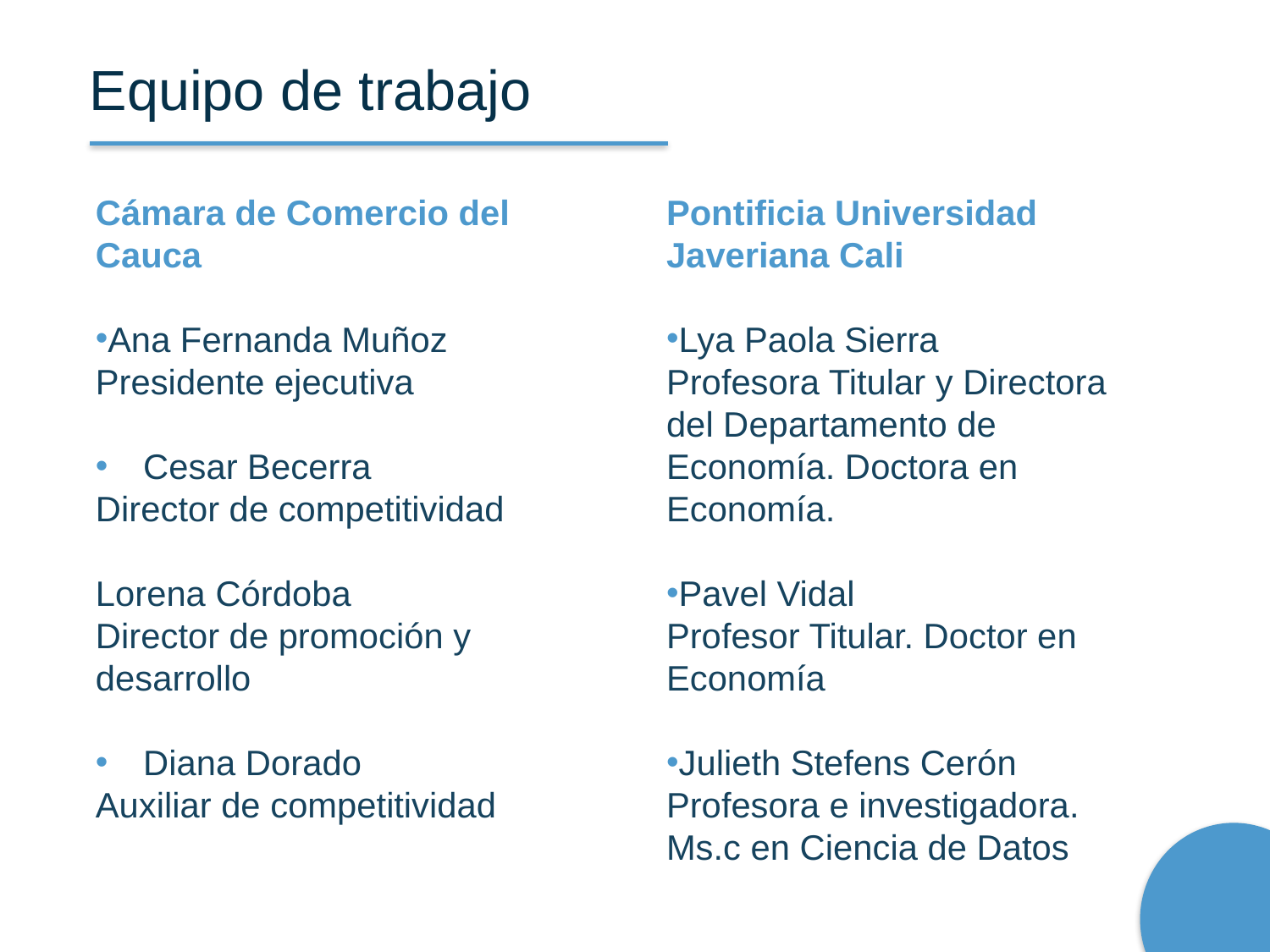

Equipo de trabajo
Cámara de Comercio del Cauca

Ana Fernanda Muñoz
Presidente ejecutiva

Cesar Becerra
Director de competitividad

Lorena Córdoba
Director de promoción y desarrollo

Diana Dorado
Auxiliar de competitividad
Pontificia Universidad Javeriana Cali

Lya Paola Sierra
Profesora Titular y Directora del Departamento de Economía. Doctora en Economía.

Pavel Vidal
Profesor Titular. Doctor en Economía

Julieth Stefens Cerón
Profesora e investigadora. Ms.c en Ciencia de Datos